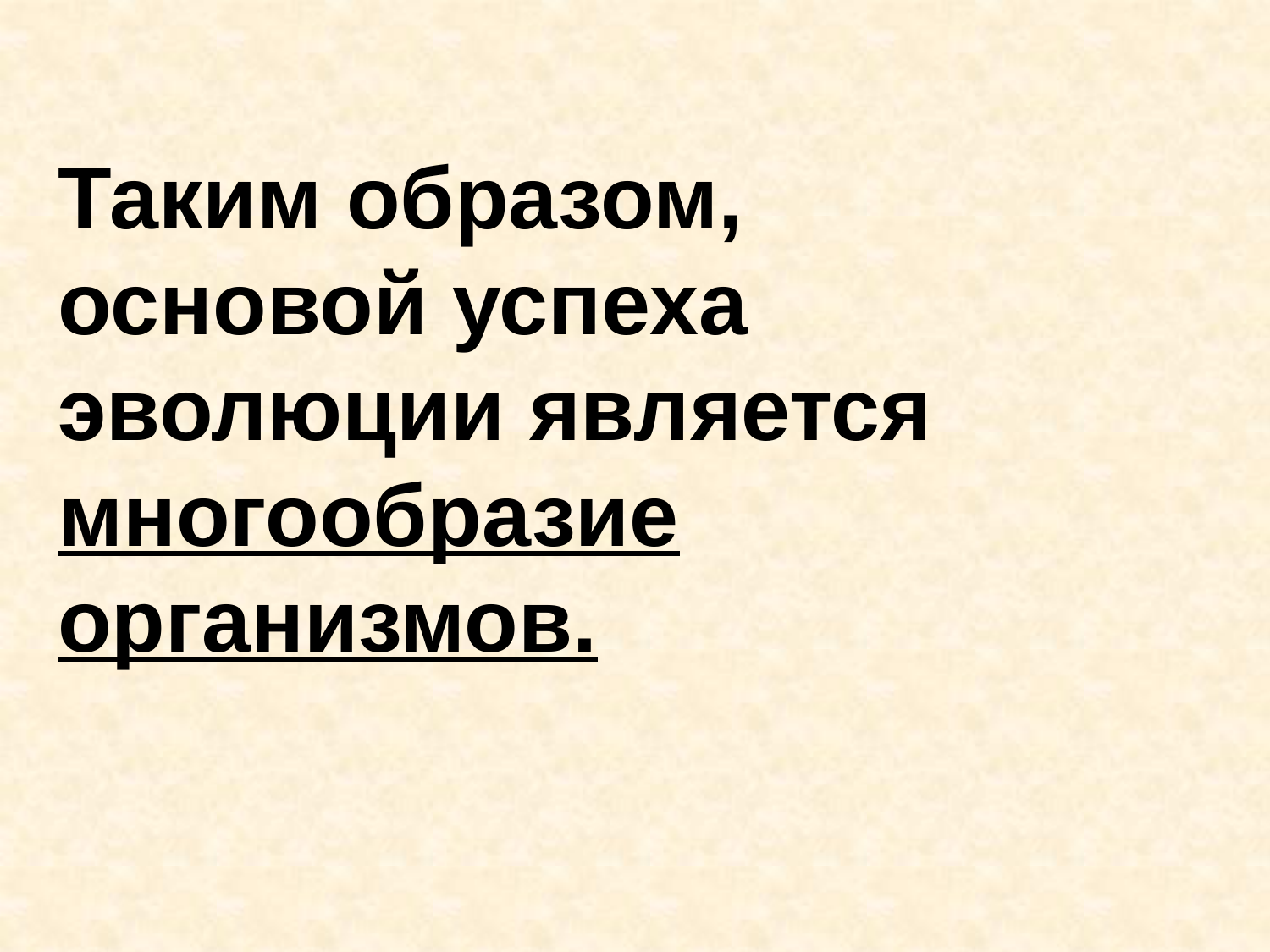

# Таким образом, основой успеха эволюции является многообразие организмов.